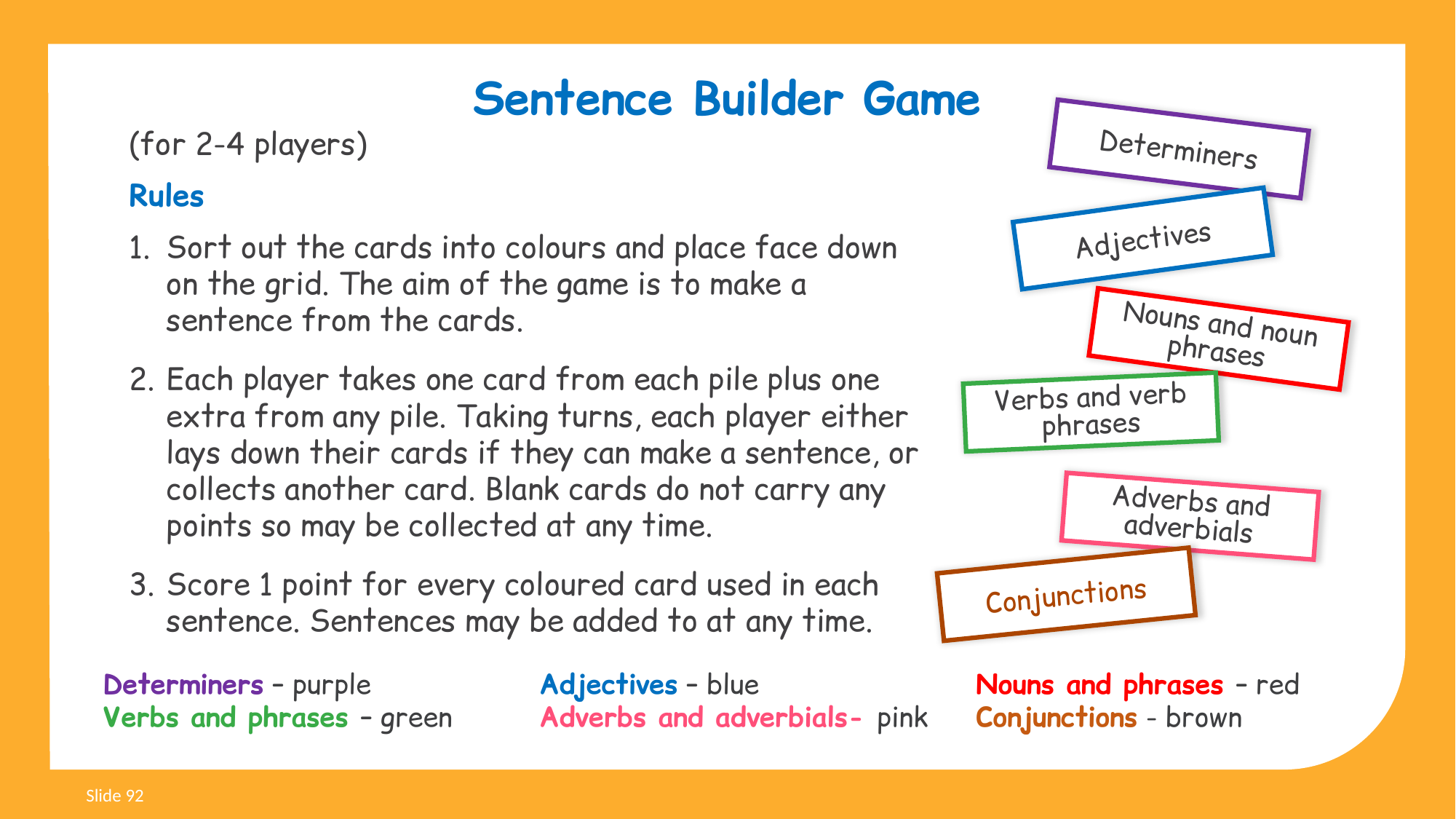

Sentence Builder Game
Determiners
(for 2-4 players)
Rules
Sort out the cards into colours and place face down on the grid. The aim of the game is to make a sentence from the cards.
Each player takes one card from each pile plus one extra from any pile. Taking turns, each player either lays down their cards if they can make a sentence, or collects another card. Blank cards do not carry any points so may be collected at any time.
Score 1 point for every coloured card used in each sentence. Sentences may be added to at any time.
Adjectives
Nouns and noun phrases
Verbs and verb phrases
Adverbs and adverbials
Conjunctions
Determiners – purple		Adjectives – blue		Nouns and phrases – red
Verbs and phrases – green	Adverbs and adverbials- pink	Conjunctions - brown
Slide 92